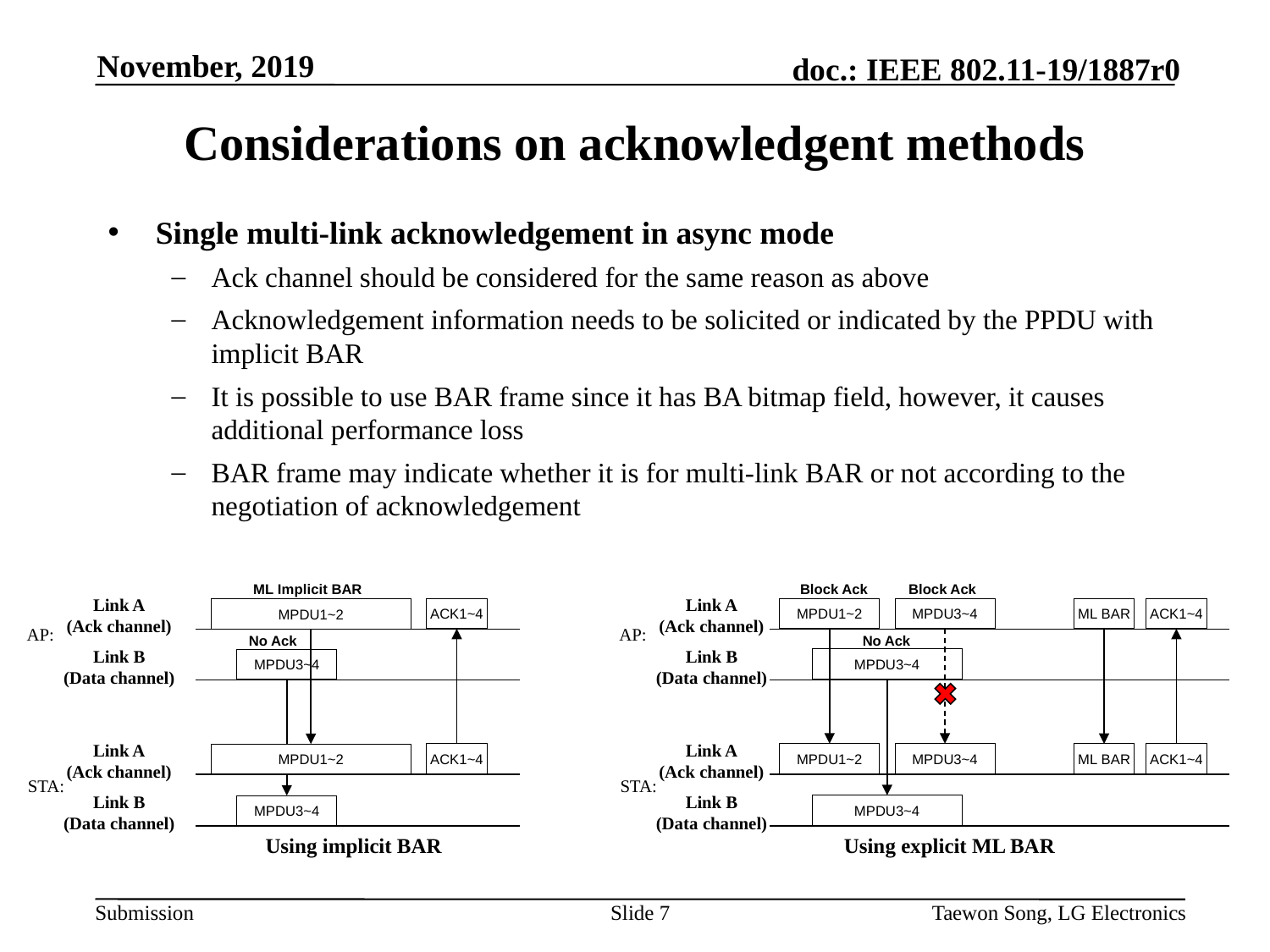

November, 2019
# Considerations on acknowledgent methods
Single multi-link acknowledgement in async mode
Ack channel should be considered for the same reason as above
Acknowledgement information needs to be solicited or indicated by the PPDU with implicit BAR
It is possible to use BAR frame since it has BA bitmap field, however, it causes additional performance loss
BAR frame may indicate whether it is for multi-link BAR or not according to the negotiation of acknowledgement
ML Implicit BAR
Block Ack
Block Ack
Link A
(Ack channel)
Link A
(Ack channel)
MPDU1~2
MPDU3~4
ACK1~4
ACK1~4
ML BAR
MPDU1~2
AP:
AP:
No Ack
No Ack
Link B
(Data channel)
Link B
(Data channel)
MPDU3~4
MPDU3~4

Link A
(Ack channel)
Link A
(Ack channel)
MPDU1~2
MPDU3~4
ML BAR
ACK1~4
ACK1~4
MPDU1~2
STA:
STA:
Link B
(Data channel)
Link B
(Data channel)
MPDU3~4
MPDU3~4
Using implicit BAR
Using explicit ML BAR
Slide 7
Taewon Song, LG Electronics